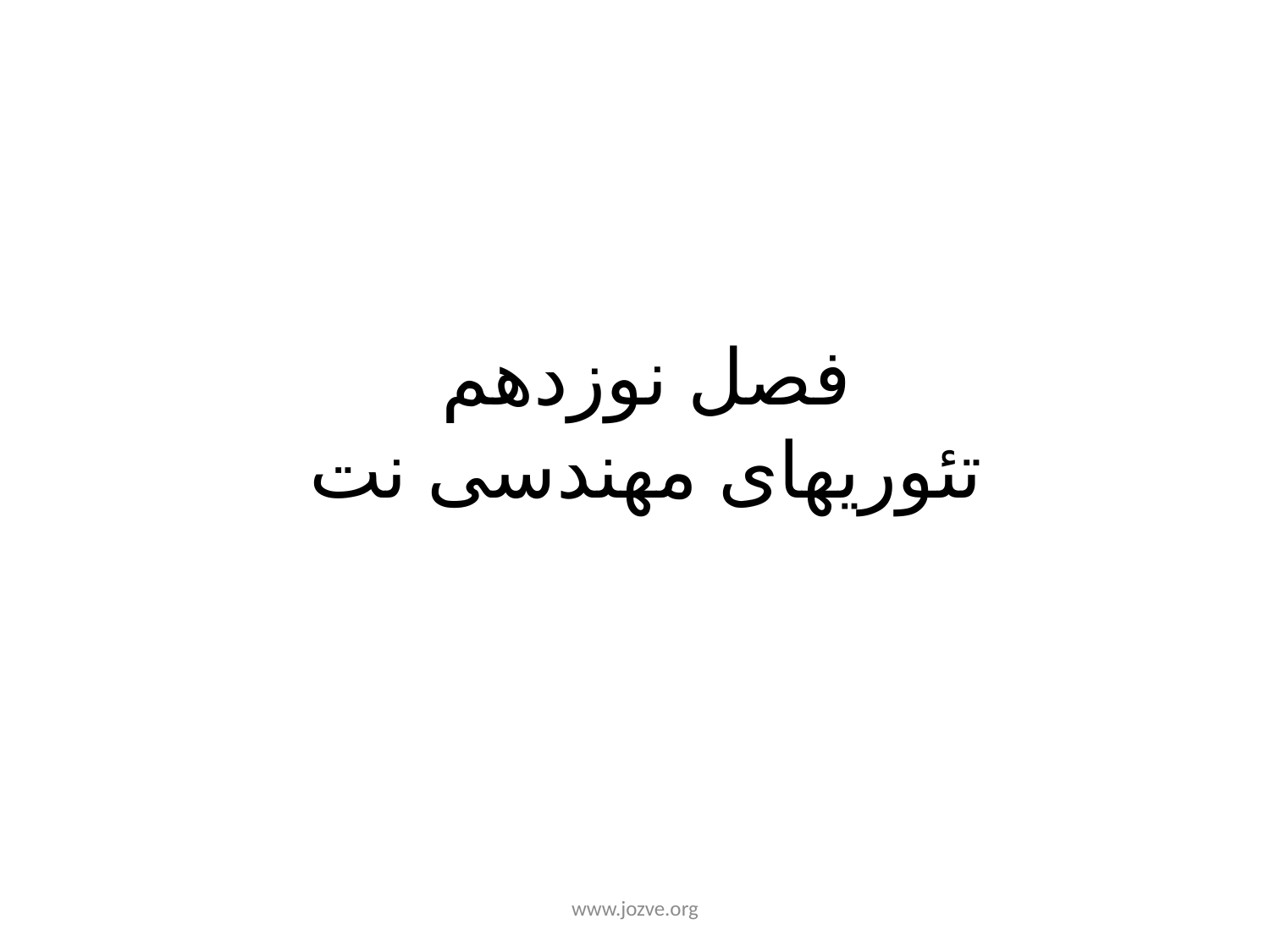

# فصل نوزدهم تئوریهای مهندسی نت
www.jozve.org